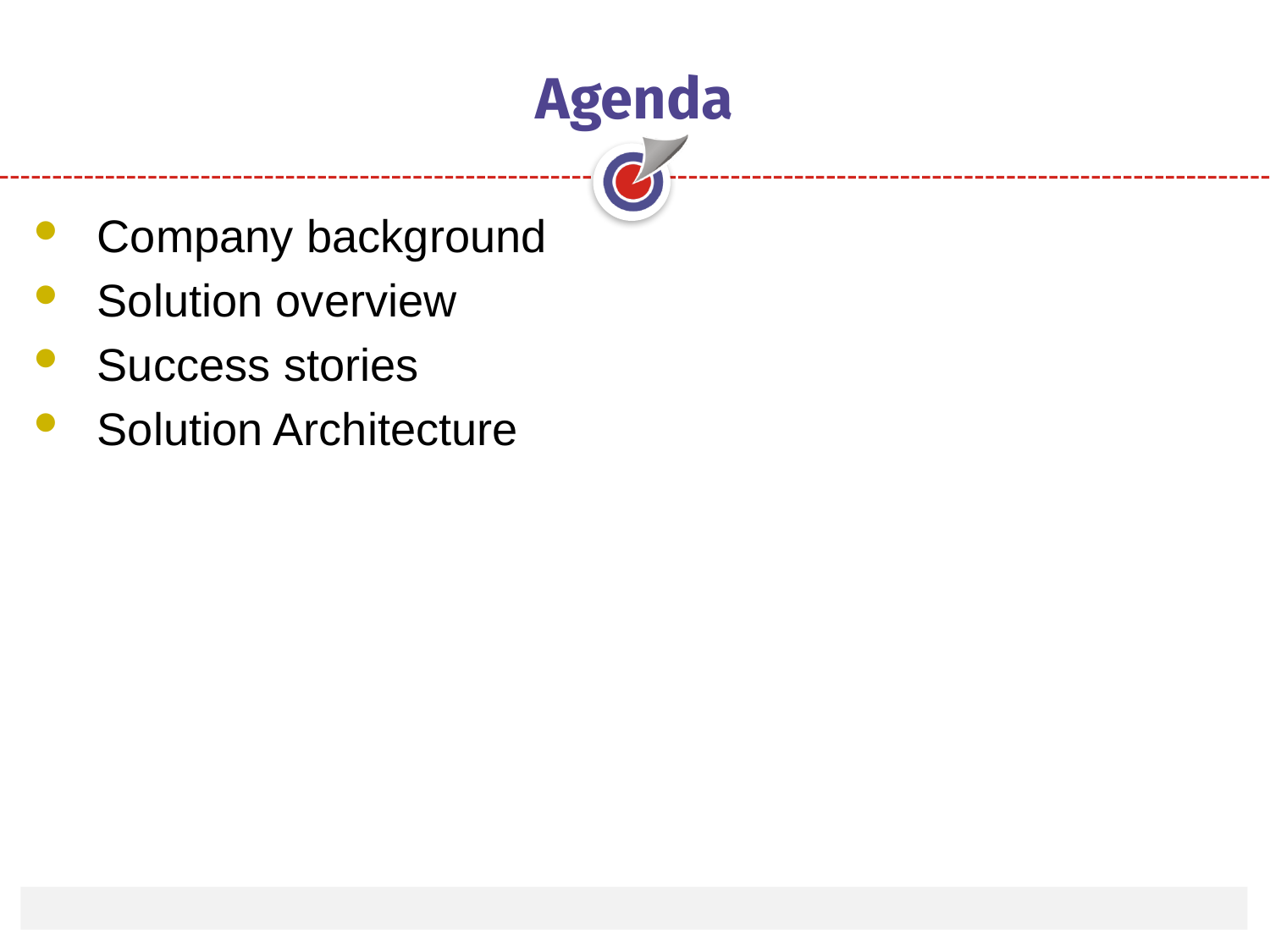

# Agenda
Company background
Solution overview
Success stories
Solution Architecture